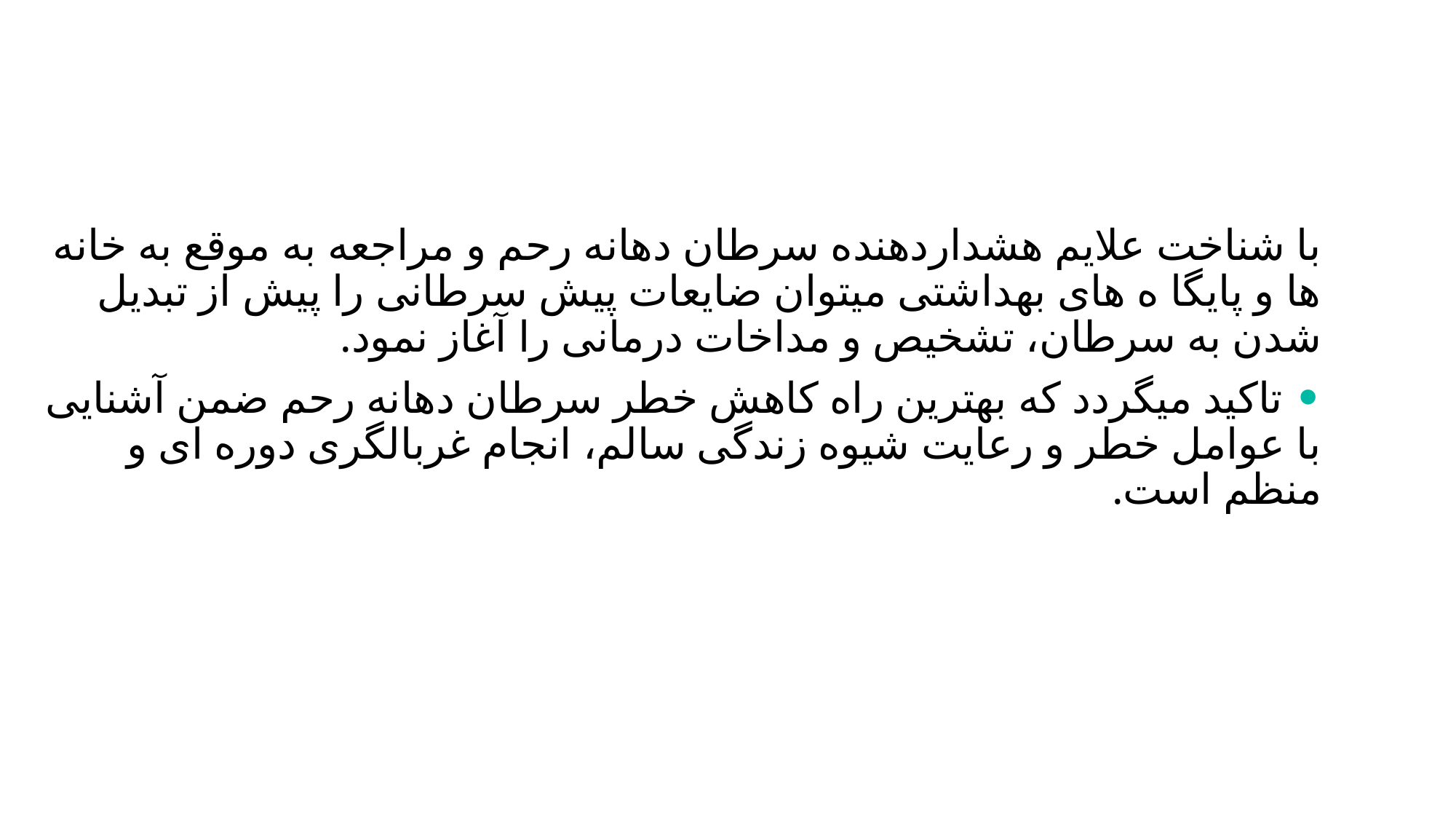

#
با شناخت علایم هشداردهنده سرطان دهانه رحم و مراجعه به موقع به خانه ها و پایگا ه های بهداشتی میتوان ضایعات پیش سرطانی را پیش از تبدیل شدن به سرطان، تشخیص و مداخات درمانی را آغاز نمود.
• تاکید میگردد که بهترین راه كاهش خطر سرطان دهانه رحم ضمن آشنایی با عوامل خطر و رعایت شیوه زندگی سالم، انجام غربالگری دوره ای و منظم است.